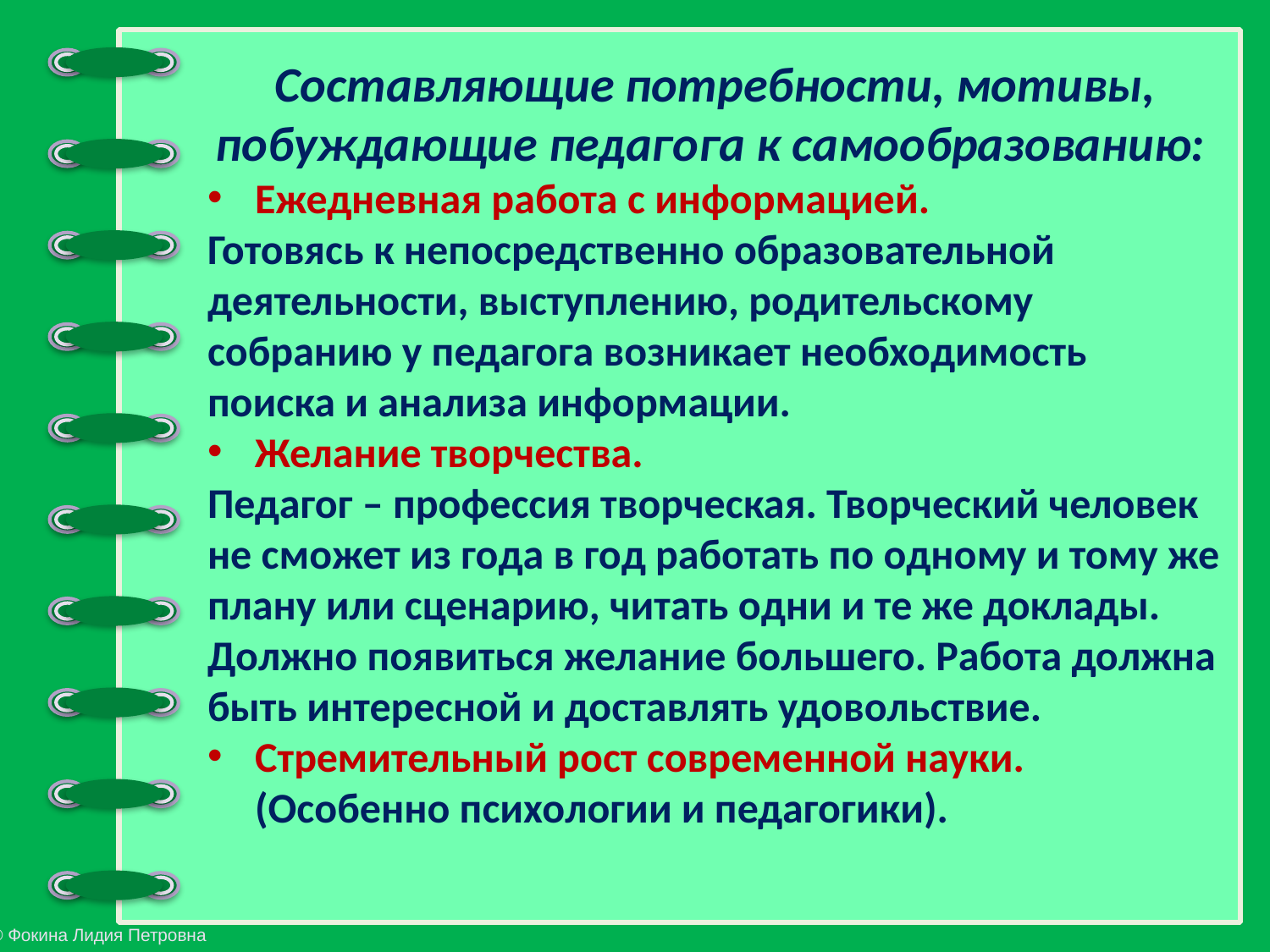

Составляющие потребности, мотивы,
побуждающие педагога к самообразованию:
Ежедневная работа с информацией.
Готовясь к непосредственно образовательной деятельности, выступлению, родительскому собранию у педагога возникает необходимость поиска и анализа информации.
Желание творчества.
Педагог – профессия творческая. Творческий человек не сможет из года в год работать по одному и тому же плану или сценарию, читать одни и те же доклады. Должно появиться желание большего. Работа должна быть интересной и доставлять удовольствие.
Стремительный рост современной науки. (Особенно психологии и педагогики).